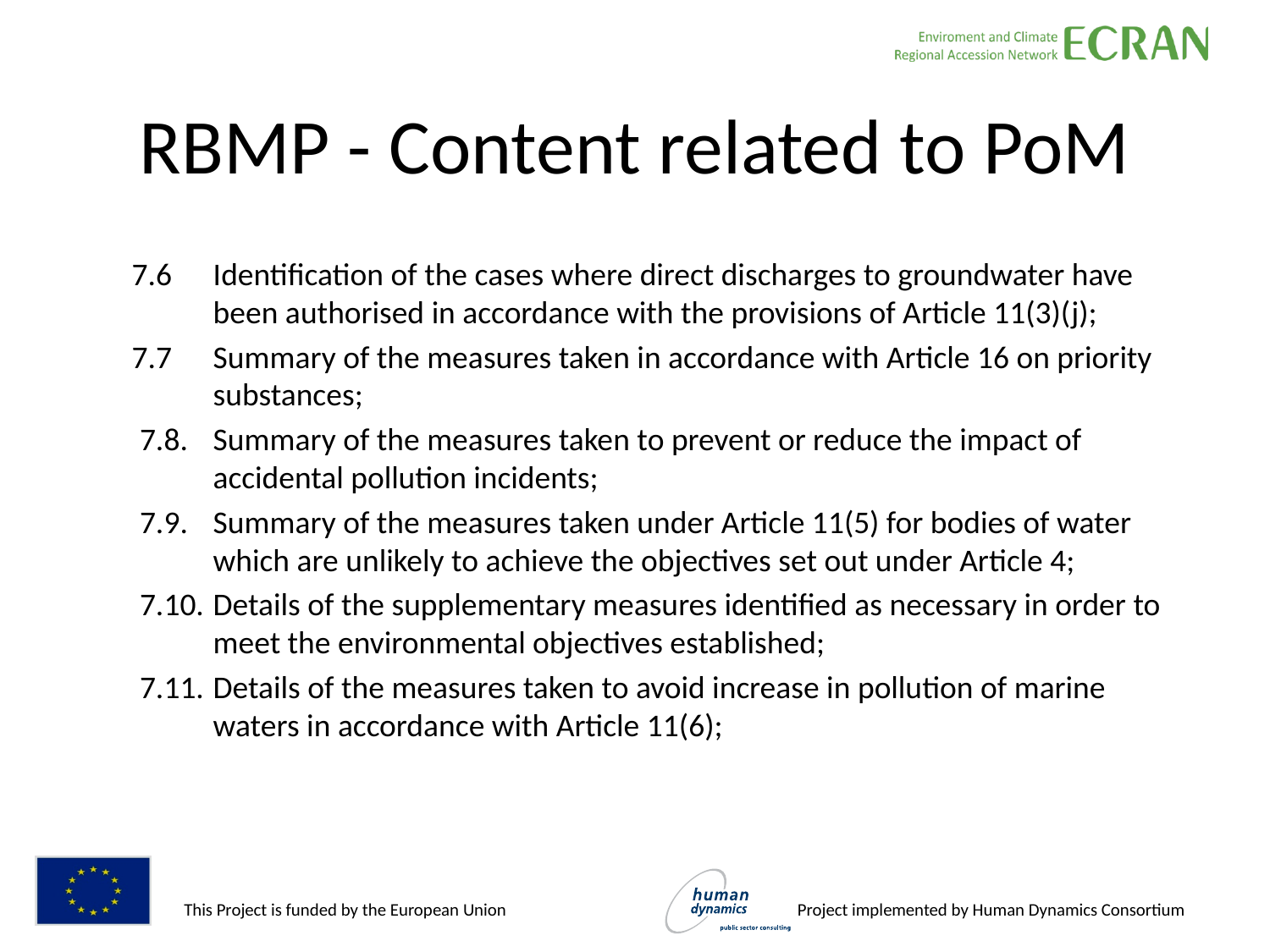

# RBMP - Content related to PoM
7.6  	Identification of the cases where direct discharges to groundwater have been authorised in accordance with the provisions of Article 11(3)(j);
7.7	Summary of the measures taken in accordance with Article 16 on priority substances;
7.8. 	Summary of the measures taken to prevent or reduce the impact of accidental pollution incidents;
7.9. 	Summary of the measures taken under Article 11(5) for bodies of water which are unlikely to achieve the objectives set out under Article 4;
7.10. 	Details of the supplementary measures identified as necessary in order to meet the environmental objectives established;
7.11. 	Details of the measures taken to avoid increase in pollution of marine waters in accordance with Article 11(6);